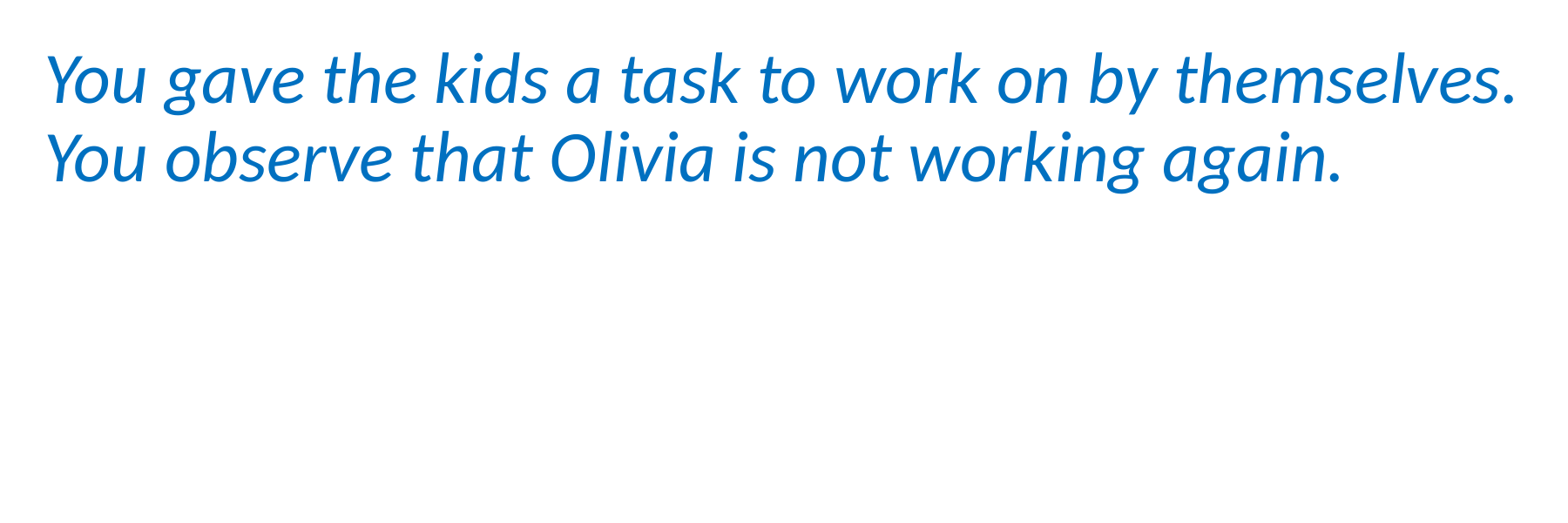

You gave the kids a task to work on by themselves. You observe that Olivia is not working again.